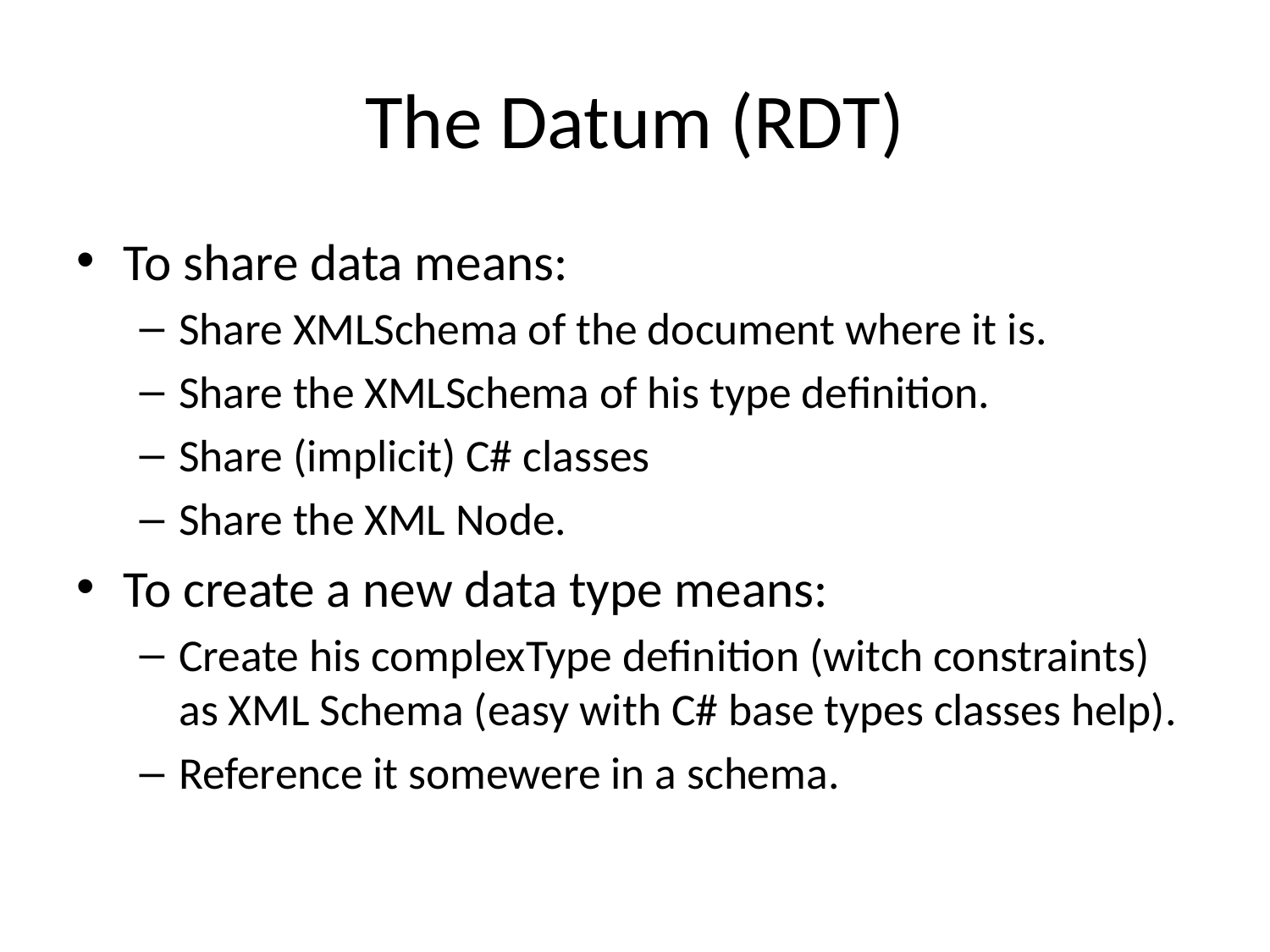

# The Datum (RDT)
To share data means:
Share XMLSchema of the document where it is.
Share the XMLSchema of his type definition.
Share (implicit) C# classes
Share the XML Node.
To create a new data type means:
Create his complexType definition (witch constraints) as XML Schema (easy with C# base types classes help).
Reference it somewere in a schema.